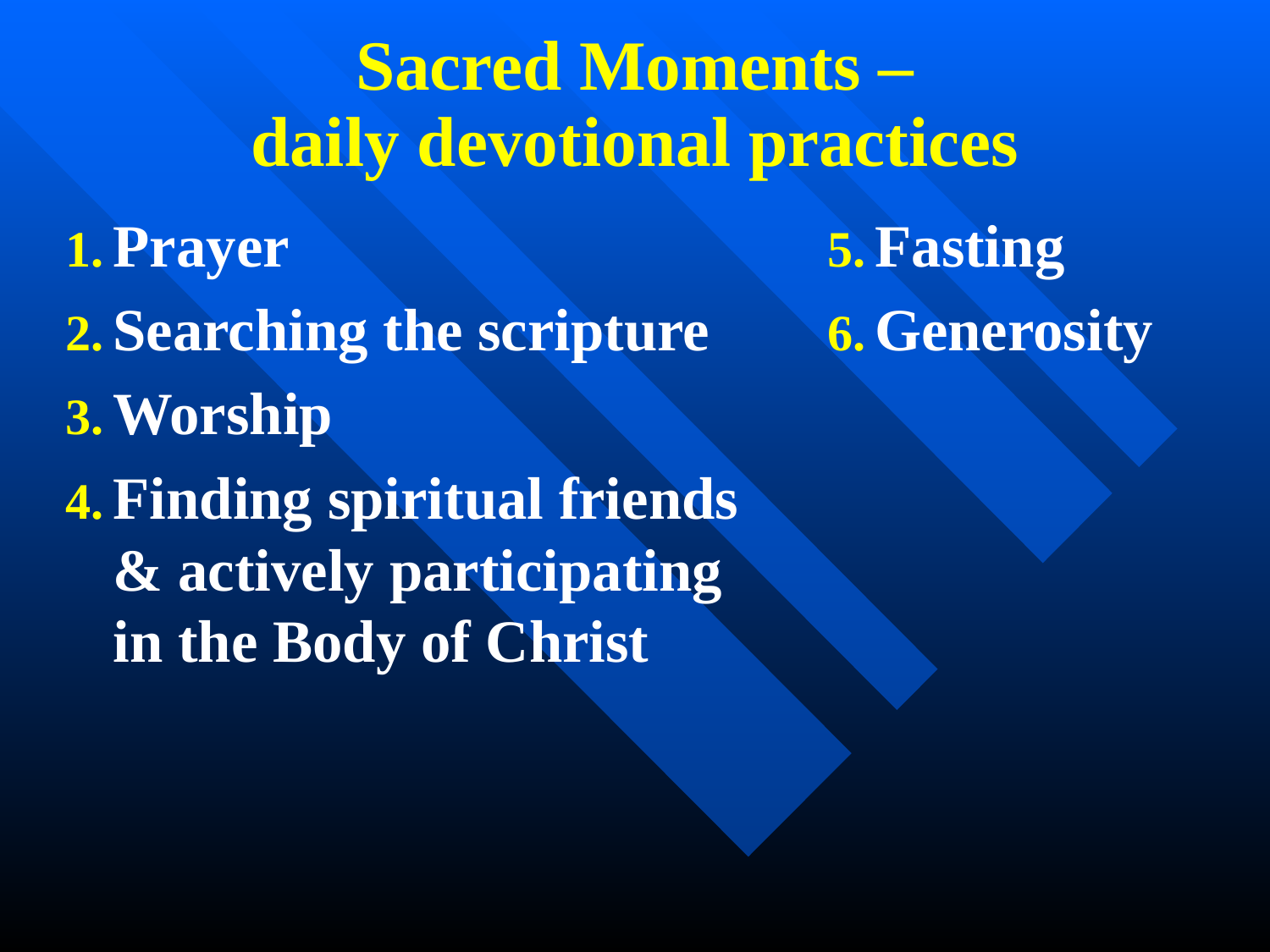

Sacred Moments –
daily devotional practices
Prayer
Searching the scripture
Worship
Finding spiritual friends & actively participating in the Body of Christ
Fasting
Generosity